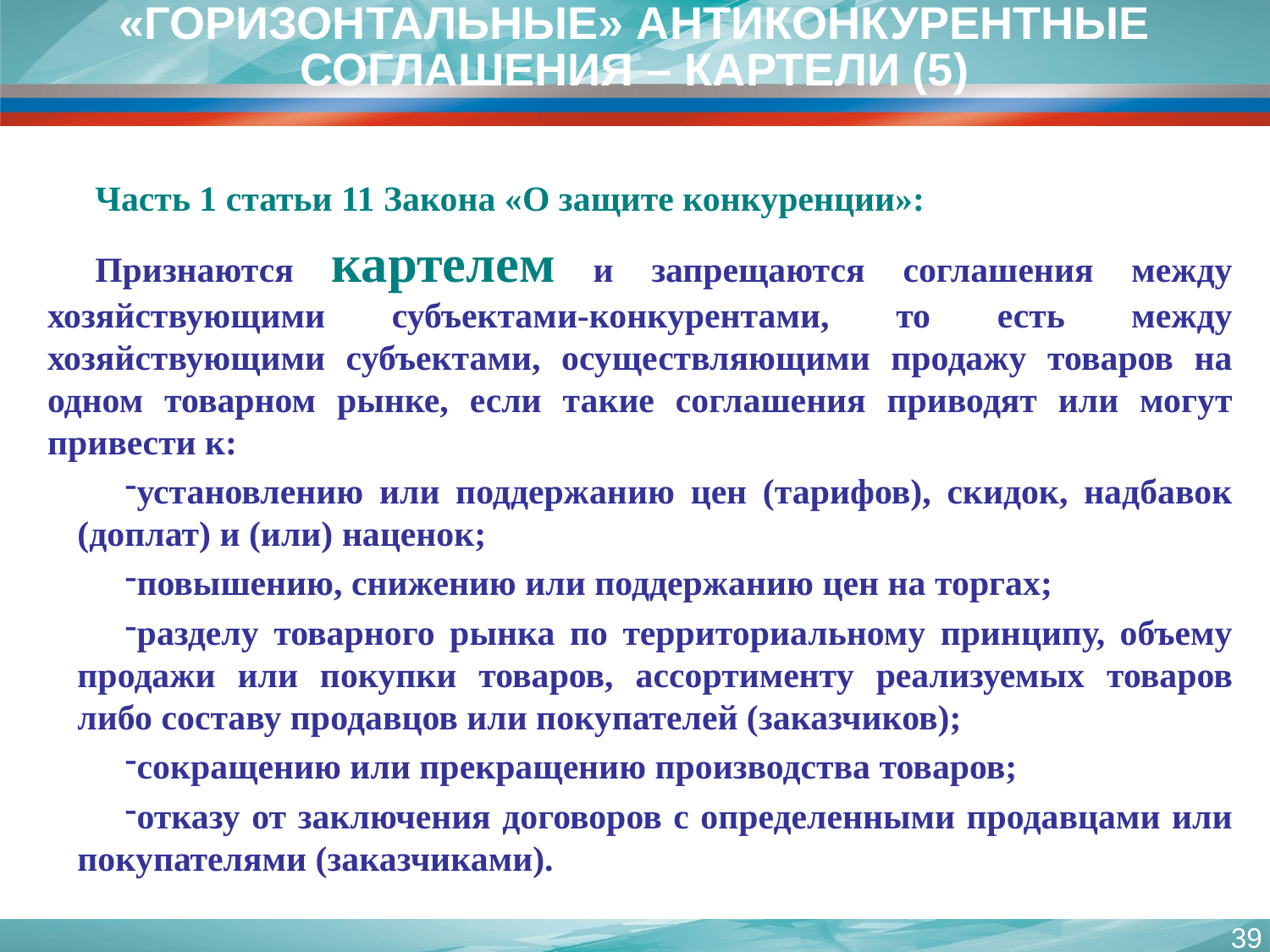

«ГОРИЗОНТАЛЬНЫЕ» АНТИКОНКУРЕНТНЫЕ СОГЛАШЕНИЯ – КАРТЕЛИ (5)
Часть 1 статьи 11 Закона «О защите конкуренции»:
Признаются картелем и запрещаются соглашения между хозяйствующими субъектами-конкурентами, то есть между хозяйствующими субъектами, осуществляющими продажу товаров на одном товарном рынке, если такие соглашения приводят или могут привести к:
установлению или поддержанию цен (тарифов), скидок, надбавок (доплат) и (или) наценок;
повышению, снижению или поддержанию цен на торгах;
разделу товарного рынка по территориальному принципу, объему продажи или покупки товаров, ассортименту реализуемых товаров либо составу продавцов или покупателей (заказчиков);
сокращению или прекращению производства товаров;
отказу от заключения договоров с определенными продавцами или покупателями (заказчиками).

39